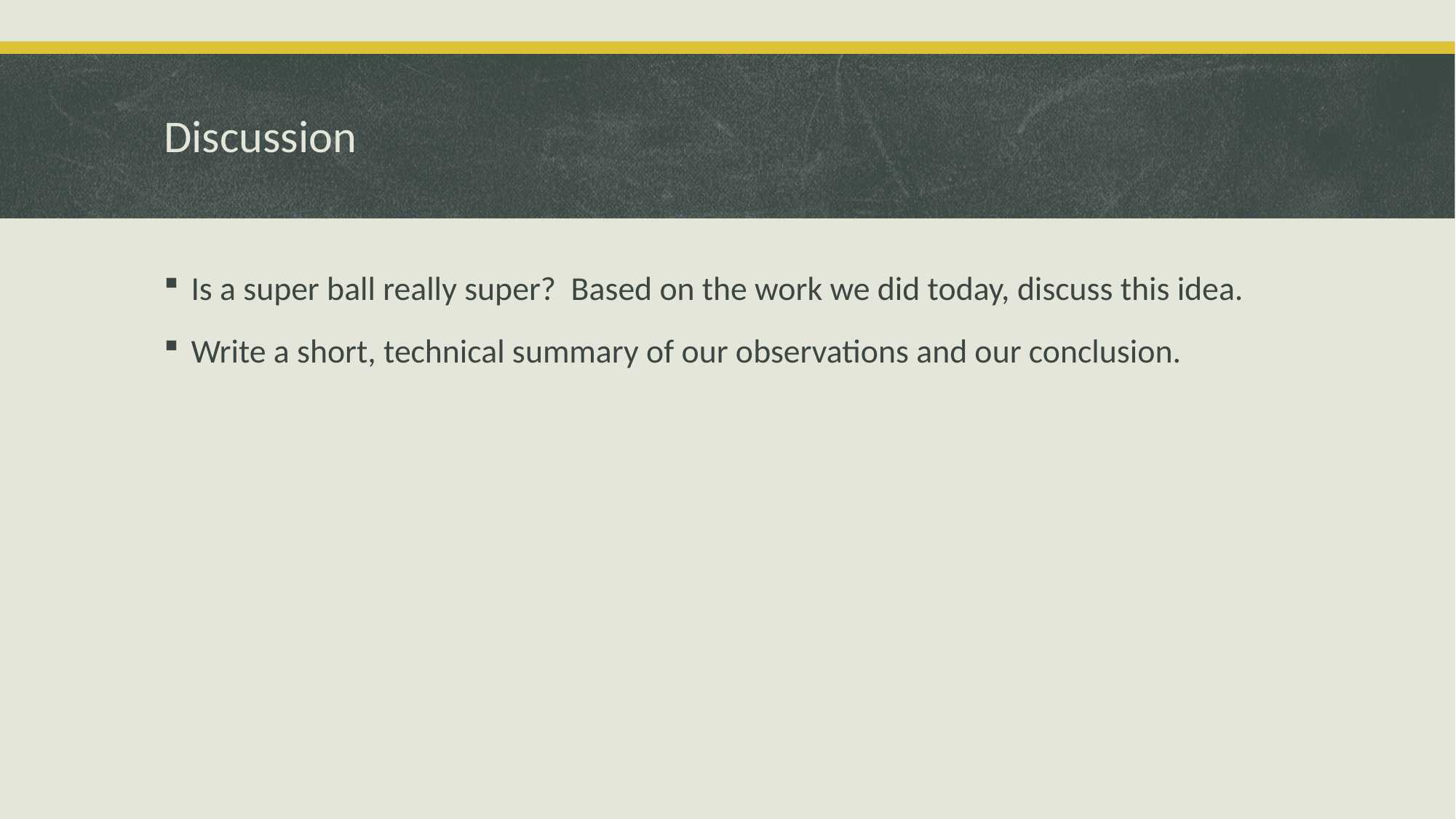

# Discussion
Is a super ball really super?  Based on the work we did today, discuss this idea.
Write a short, technical summary of our observations and our conclusion.